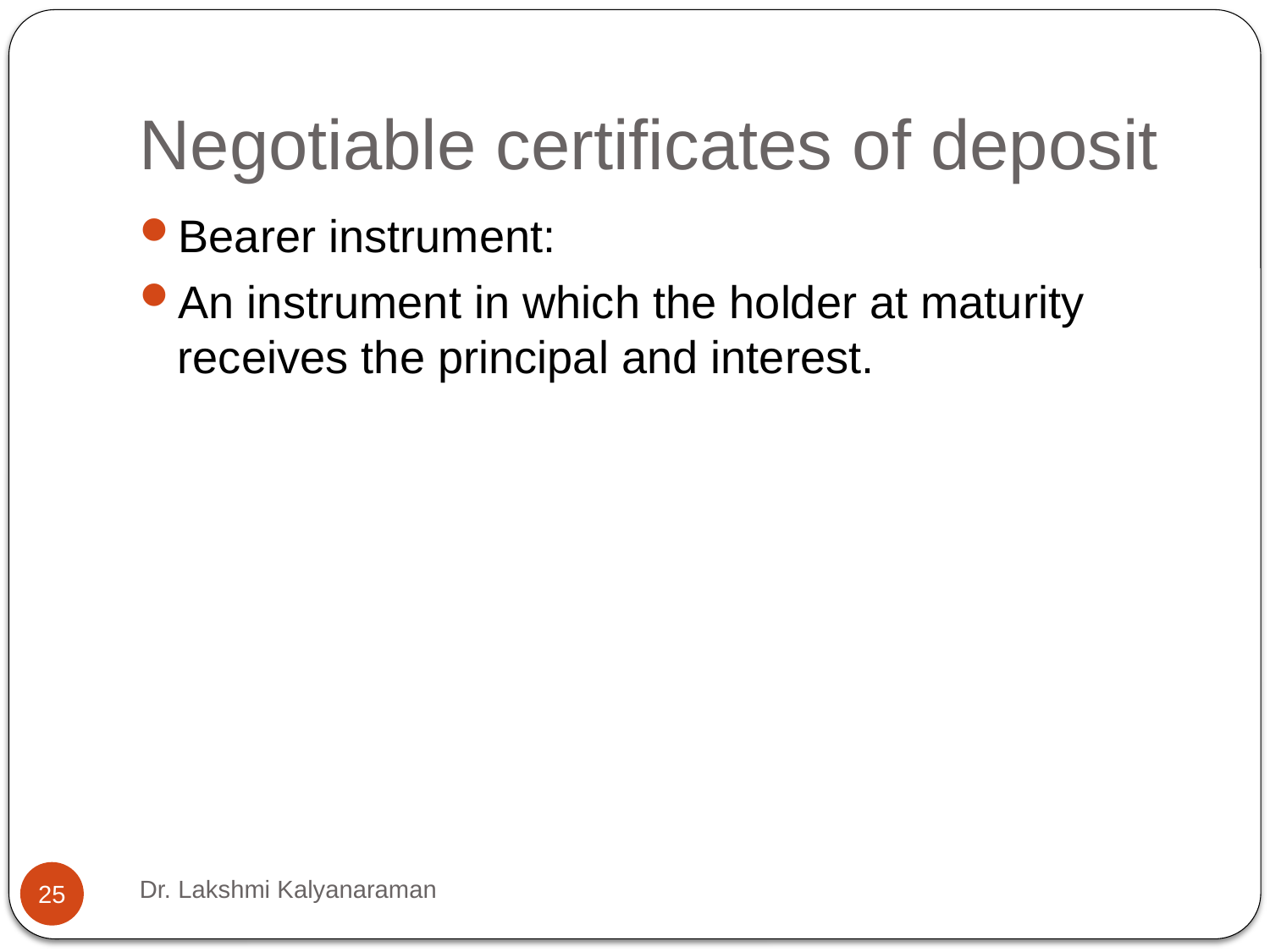

# Negotiable certificates of deposit
Bearer instrument:
An instrument in which the holder at maturity receives the principal and interest.
Dr. Lakshmi Kalyanaraman
25